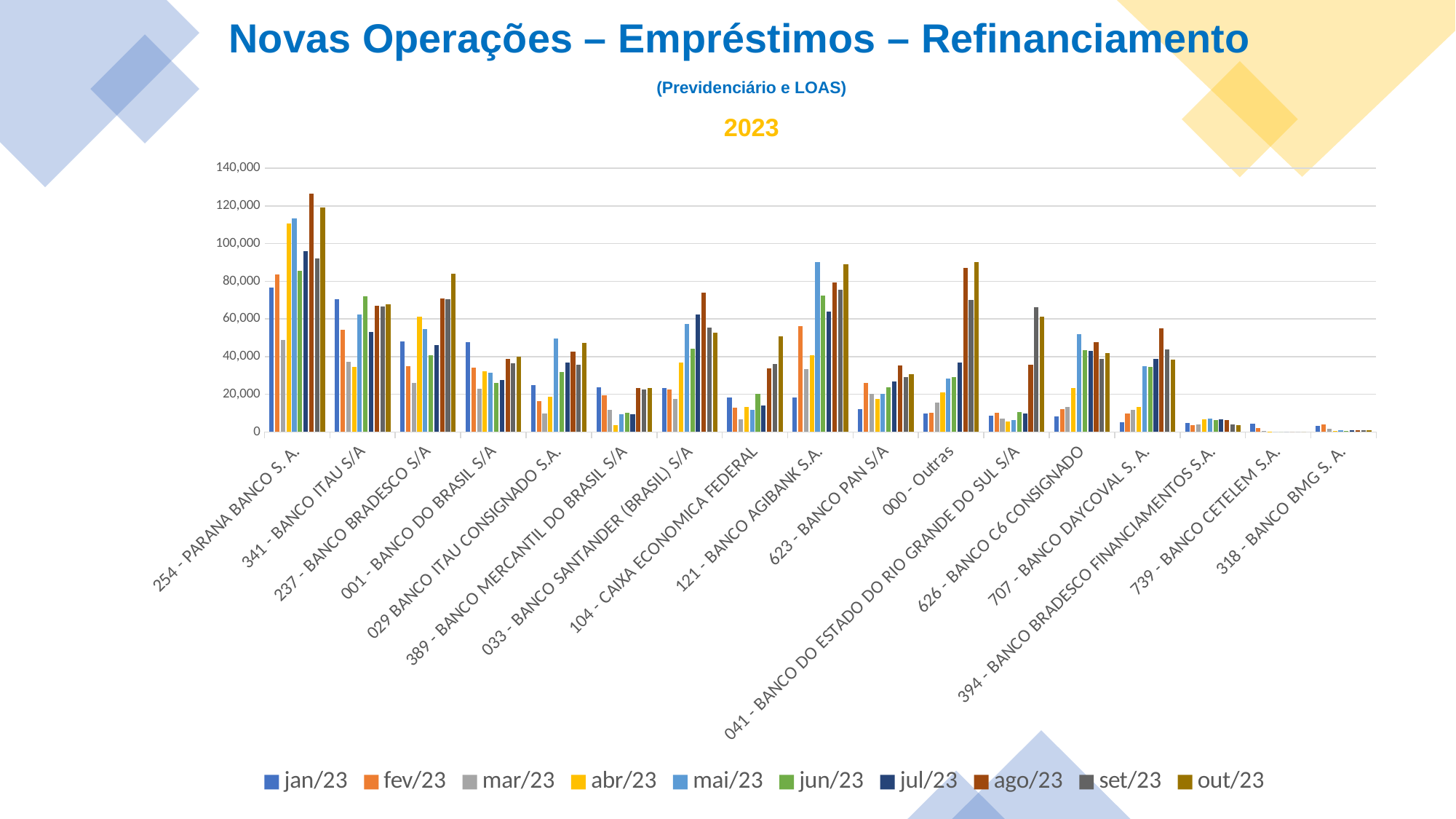

Novas Operações – Empréstimos – Refinanciamento

(Previdenciário e LOAS)
2023

### Chart

| Category | jan/23 | fev/23 | mar/23 | abr/23 | mai/23 | jun/23 | jul/23 | ago/23 | set/23 | out/23 |
|---|---|---|---|---|---|---|---|---|---|---|
| 254 - PARANA BANCO S. A. | 76777.0 | 83543.0 | 48910.0 | 110625.0 | 113502.0 | 85658.0 | 96182.0 | 126437.0 | 91964.0 | 119363.0 |
| 341 - BANCO ITAU S/A | 70670.0 | 54191.0 | 37359.0 | 34742.0 | 62253.0 | 71908.0 | 52923.0 | 66833.0 | 66650.0 | 67673.0 |
| 237 - BANCO BRADESCO S/A | 47933.0 | 34881.0 | 25842.0 | 61228.0 | 54776.0 | 40839.0 | 46156.0 | 70922.0 | 70436.0 | 84096.0 |
| 001 - BANCO DO BRASIL S/A | 47846.0 | 34211.0 | 23000.0 | 32142.0 | 31539.0 | 26207.0 | 27659.0 | 38845.0 | 36564.0 | 39900.0 |
| 029 BANCO ITAU CONSIGNADO S.A. | 25030.0 | 16424.0 | 9827.0 | 18762.0 | 49594.0 | 32010.0 | 36889.0 | 42570.0 | 35655.0 | 47200.0 |
| 389 - BANCO MERCANTIL DO BRASIL S/A | 23559.0 | 19504.0 | 11674.0 | 3429.0 | 9232.0 | 10121.0 | 9458.0 | 23531.0 | 22454.0 | 23445.0 |
| 033 - BANCO SANTANDER (BRASIL) S/A | 23403.0 | 22615.0 | 17426.0 | 36775.0 | 57255.0 | 44361.0 | 62230.0 | 74113.0 | 55276.0 | 52880.0 |
| 104 - CAIXA ECONOMICA FEDERAL | 18165.0 | 12888.0 | 6786.0 | 13339.0 | 11879.0 | 20393.0 | 14089.0 | 33879.0 | 35958.0 | 50917.0 |
| 121 - BANCO AGIBANK S.A. | 18165.0 | 56167.0 | 33413.0 | 40588.0 | 90234.0 | 72512.0 | 63889.0 | 79422.0 | 75337.0 | 88928.0 |
| 623 - BANCO PAN S/A | 12069.0 | 26153.0 | 20312.0 | 17722.0 | 20124.0 | 23690.0 | 26753.0 | 35480.0 | 29307.0 | 30604.0 |
| 000 - Outras | 9729.0 | 10252.0 | 15656.0 | 20966.0 | 28298.0 | 29243.0 | 36923.0 | 86987.0 | 70024.0 | 90343.0 |
| 041 - BANCO DO ESTADO DO RIO GRANDE DO SUL S/A | 8724.0 | 10171.0 | 7231.0 | 5563.0 | 6129.0 | 10700.0 | 9908.0 | 35579.0 | 66111.0 | 61133.0 |
| 626 - BANCO C6 CONSIGNADO | 8432.0 | 12215.0 | 13414.0 | 23396.0 | 52117.0 | 43384.0 | 42902.0 | 47852.0 | 38659.0 | 41758.0 |
| 707 - BANCO DAYCOVAL S. A. | 5055.0 | 9739.0 | 11839.0 | 13394.0 | 34775.0 | 34443.0 | 38858.0 | 54963.0 | 43998.0 | 38563.0 |
| 394 - BANCO BRADESCO FINANCIAMENTOS S.A. | 4726.0 | 3585.0 | 3862.0 | 6681.0 | 7059.0 | 6306.0 | 6556.0 | 6230.0 | 4119.0 | 3471.0 |
| 739 - BANCO CETELEM S.A. | 4244.0 | 2094.0 | 702.0 | 20.0 | 0.0 | 0.0 | 0.0 | 0.0 | 0.0 | 0.0 |
| 318 - BANCO BMG S. A. | 3046.0 | 3848.0 | 1577.0 | 539.0 | 954.0 | 648.0 | 727.0 | 1012.0 | 844.0 | 982.0 |